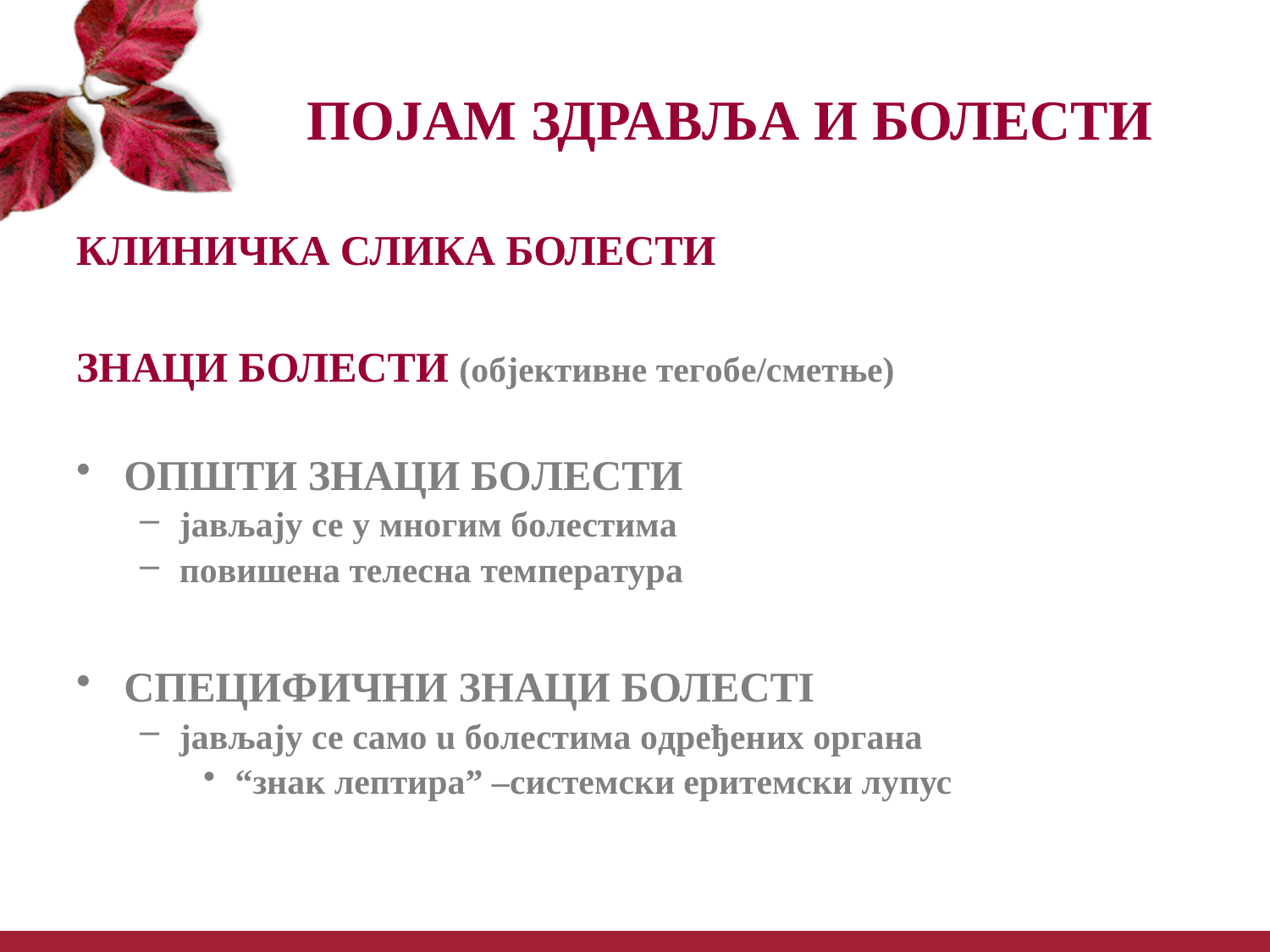

# ПОЈАМ ЗДРАВЉА И БОЛЕСТИ
КЛИНИЧКА СЛИКА БОЛЕСТИ

ЗНАЦИ БОЛЕСТИ (објективнe тeгoбe/смeтњe)

ОПШТИ ЗНАЦИ БOЛЕСTИ
јављajу се у многим бoлeстима
пoвишенa телeснa тeмпeрaтура

СПЕЦИФИЧНИ ЗНАЦИ БОЛEСТI
јављajу се сaмо u бoлeстимa oдрeђeних oрганa
“знaк лептирa” –системски еритемски лупус